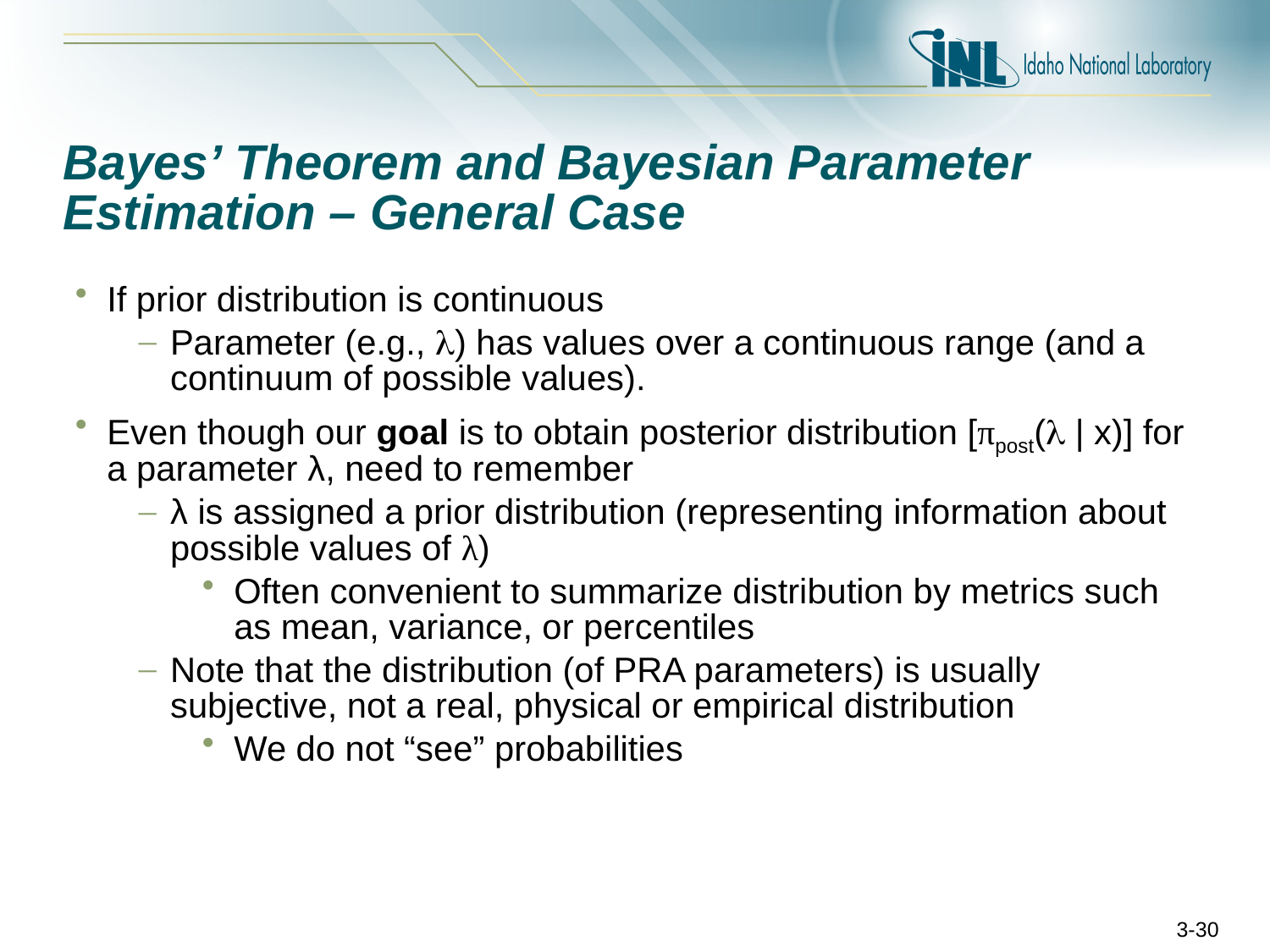

# Bayes’ Theorem and Bayesian Parameter Estimation – General Case
If prior distribution is continuous
Parameter (e.g., λ) has values over a continuous range (and a continuum of possible values).
Even though our goal is to obtain posterior distribution [πpost(λ | x)] for a parameter λ, need to remember
λ is assigned a prior distribution (representing information about possible values of λ)
Often convenient to summarize distribution by metrics such as mean, variance, or percentiles
Note that the distribution (of PRA parameters) is usually subjective, not a real, physical or empirical distribution
We do not “see” probabilities

3-30